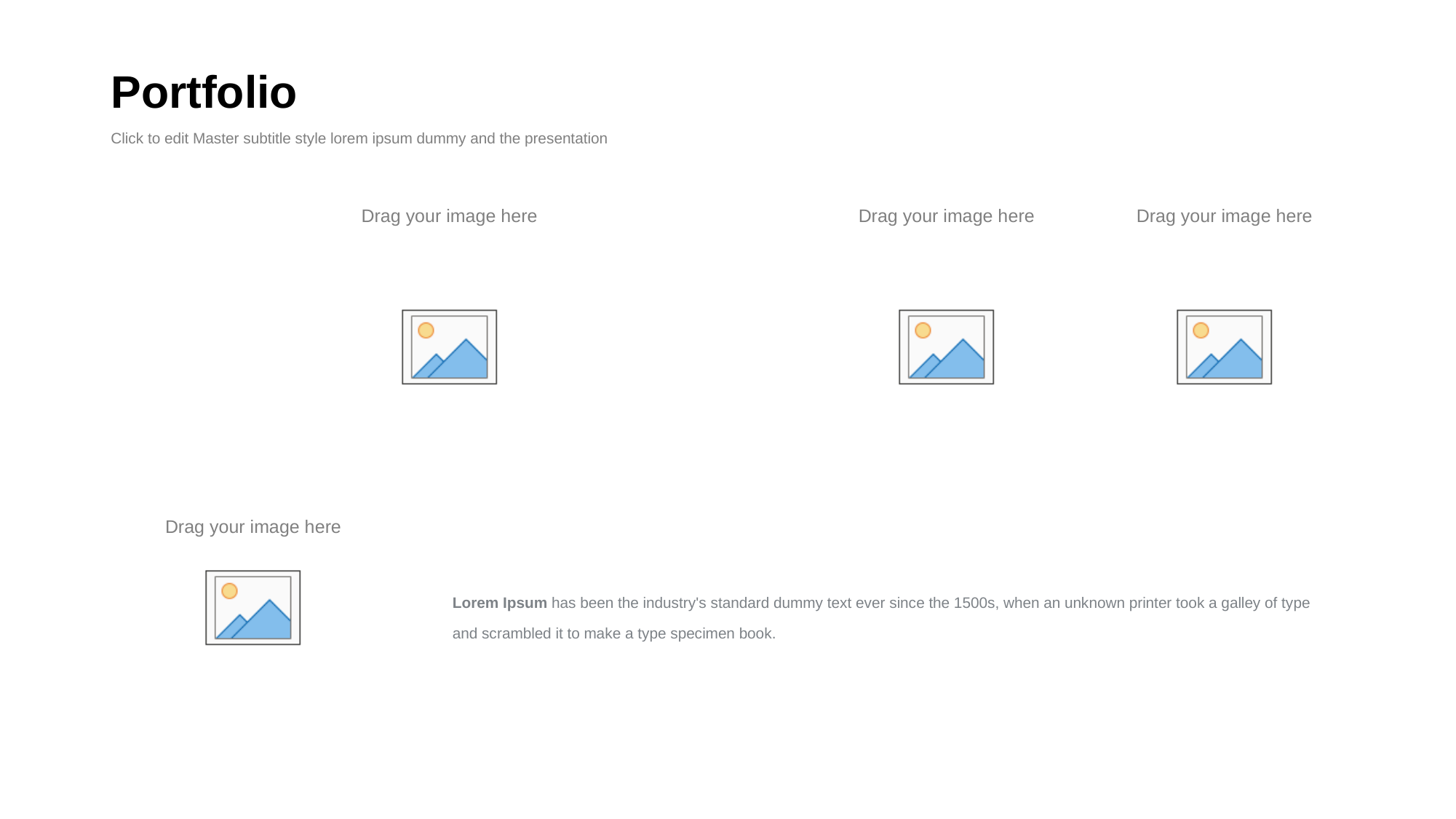

# Portfolio
Click to edit Master subtitle style lorem ipsum dummy and the presentation

Lorem Ipsum has been the industry's standard dummy text ever since the 1500s, when an unknown printer took a galley of type and scrambled it to make a type specimen book.